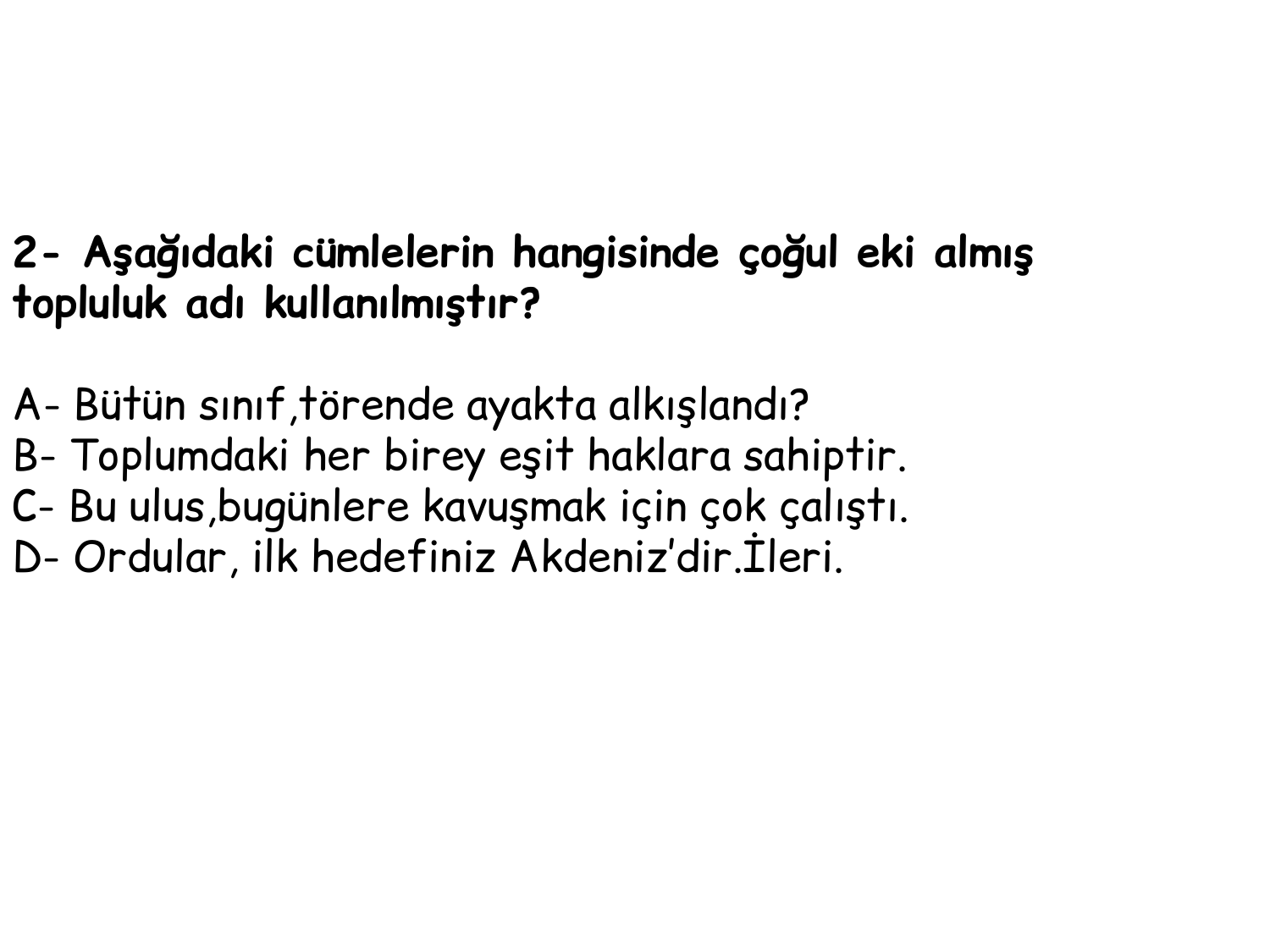

2- Aşağıdaki cümlelerin hangisinde çoğul eki almış topluluk adı kullanılmıştır?

A- Bütün sınıf,törende ayakta alkışlandı?
B- Toplumdaki her birey eşit haklara sahiptir.
C- Bu ulus,bugünlere kavuşmak için çok çalıştı.
D- Ordular, ilk hedefiniz Akdeniz’dir.İleri.